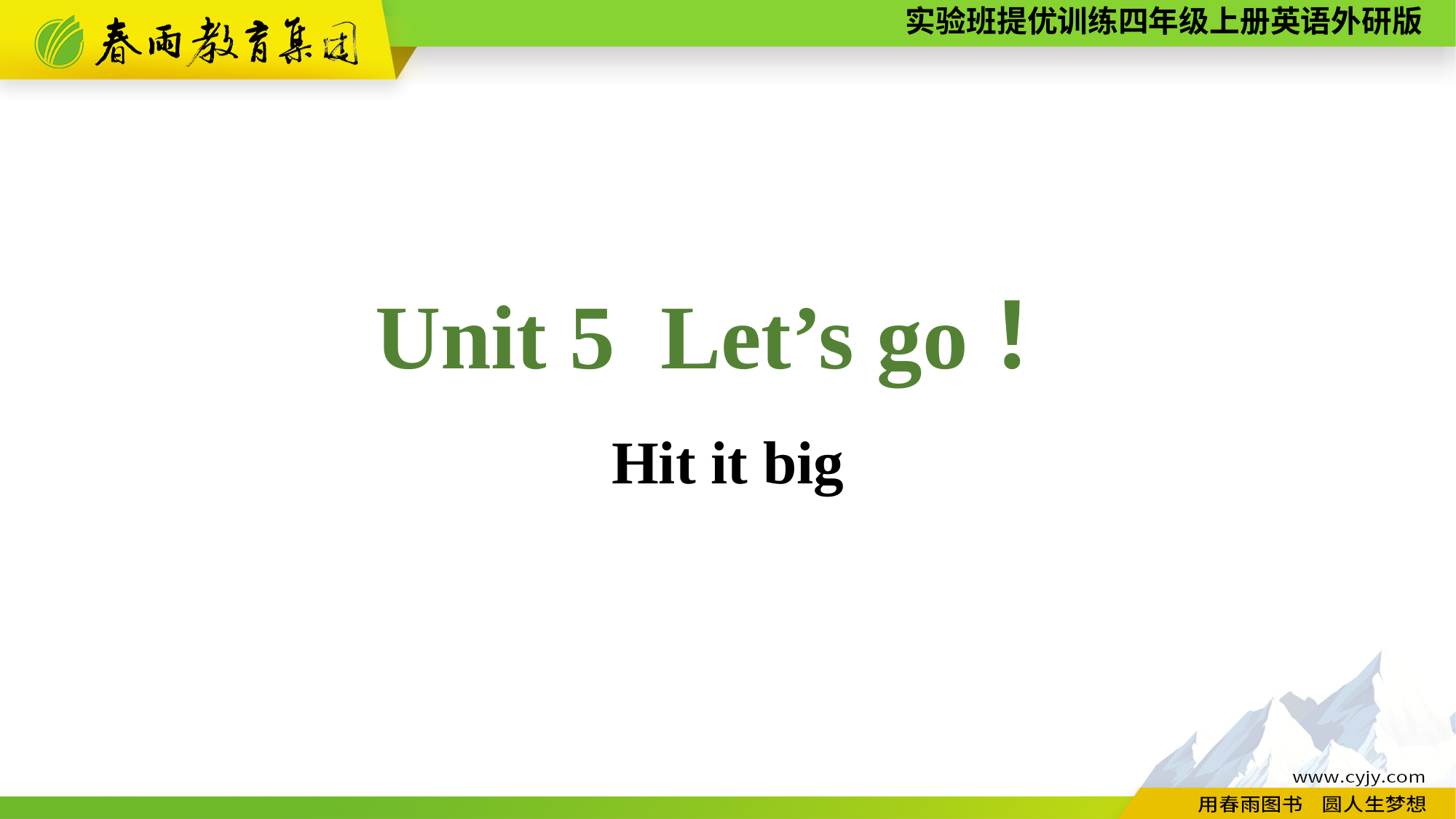

Unit 5  Let’s go！
Hit it big